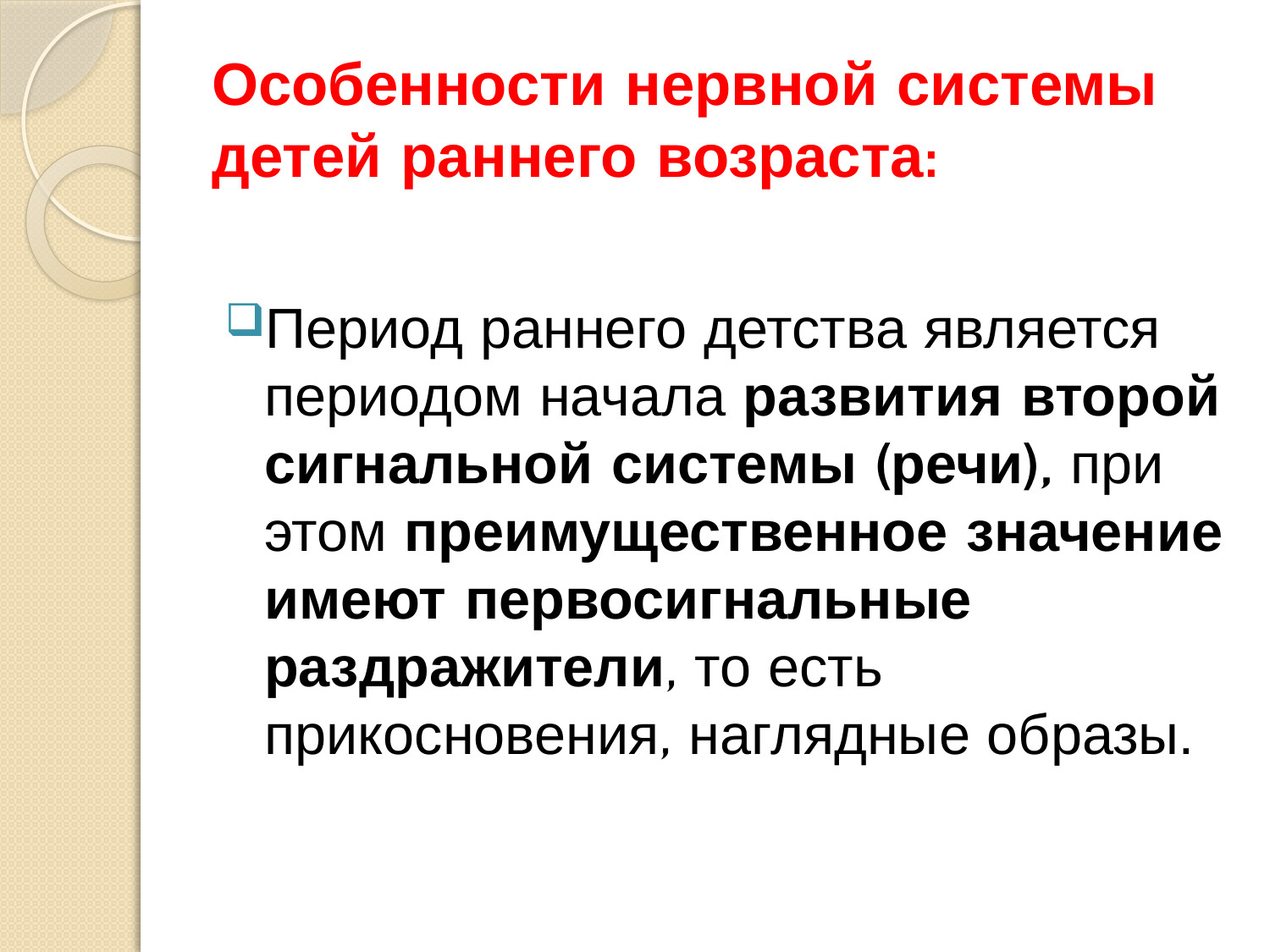

# Особенности нервной системы детей раннего возраста:
Период раннего детства является периодом начала развития второй сигнальной системы (речи), при этом преимущественное значение имеют первосигнальные раздражители, то есть прикосновения, наглядные образы.